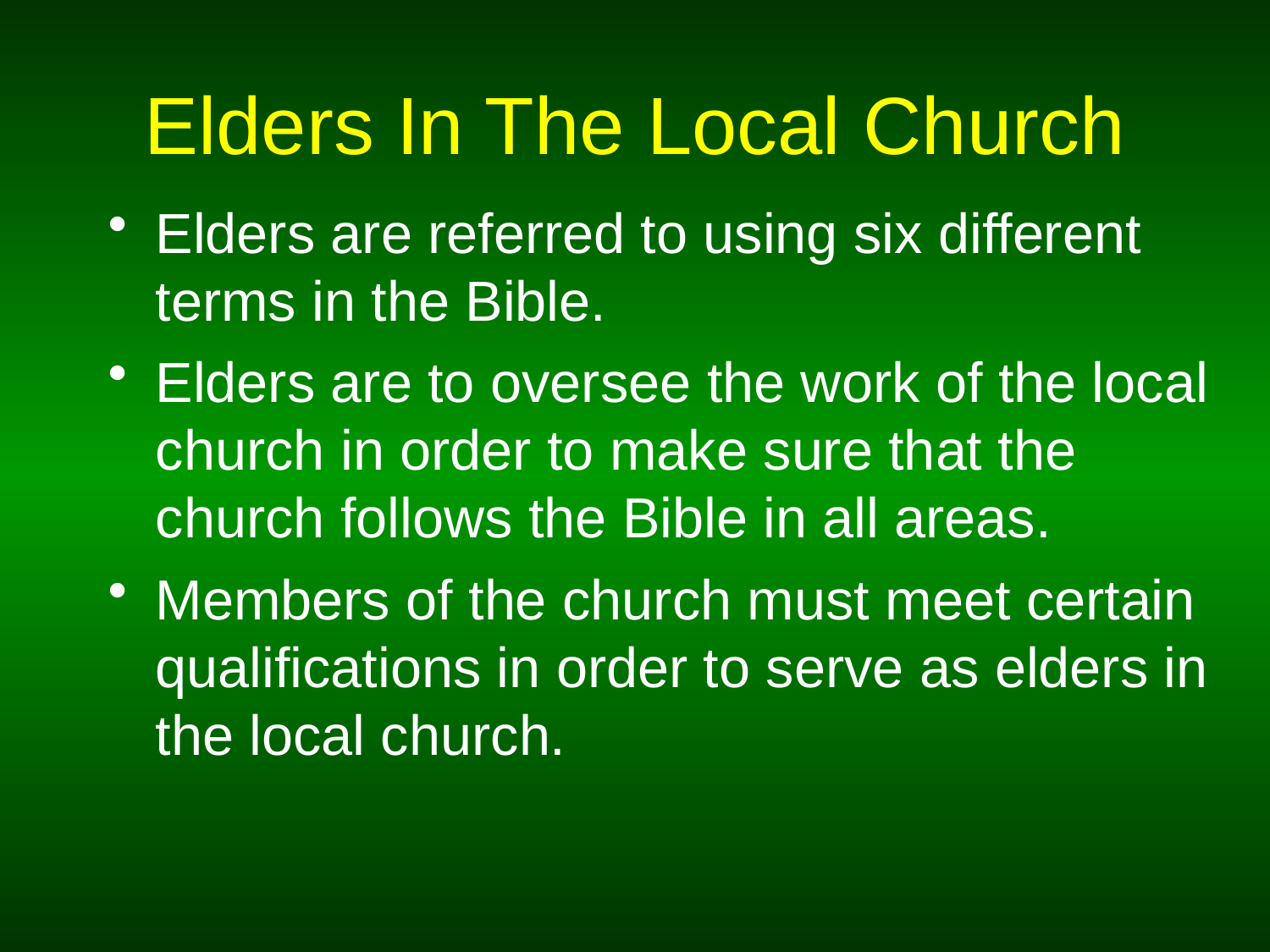

# Elders In The Local Church
Elders are referred to using six different terms in the Bible.
Elders are to oversee the work of the local church in order to make sure that the church follows the Bible in all areas.
Members of the church must meet certain qualifications in order to serve as elders in the local church.